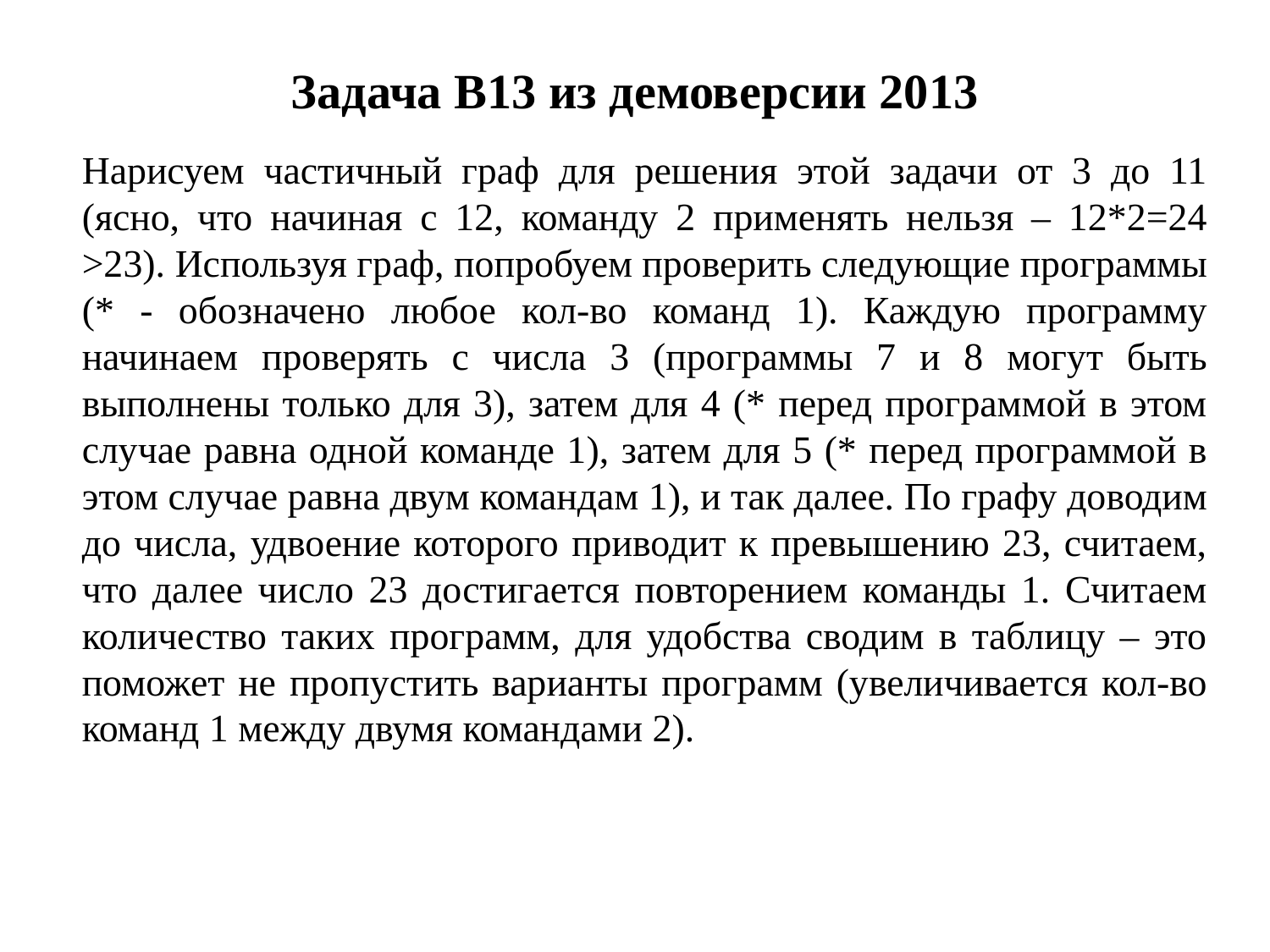

# Задача B13 из демоверсии 2013
Нарисуем частичный граф для решения этой задачи от 3 до 11 (ясно, что начиная с 12, команду 2 применять нельзя – 12*2=24 >23). Используя граф, попробуем проверить следующие программы (* - обозначено любое кол-во команд 1). Каждую программу начинаем проверять с числа 3 (программы 7 и 8 могут быть выполнены только для 3), затем для 4 (* перед программой в этом случае равна одной команде 1), затем для 5 (* перед программой в этом случае равна двум командам 1), и так далее. По графу доводим до числа, удвоение которого приводит к превышению 23, считаем, что далее число 23 достигается повторением команды 1. Считаем количество таких программ, для удобства сводим в таблицу – это поможет не пропустить варианты программ (увеличивается кол-во команд 1 между двумя командами 2).